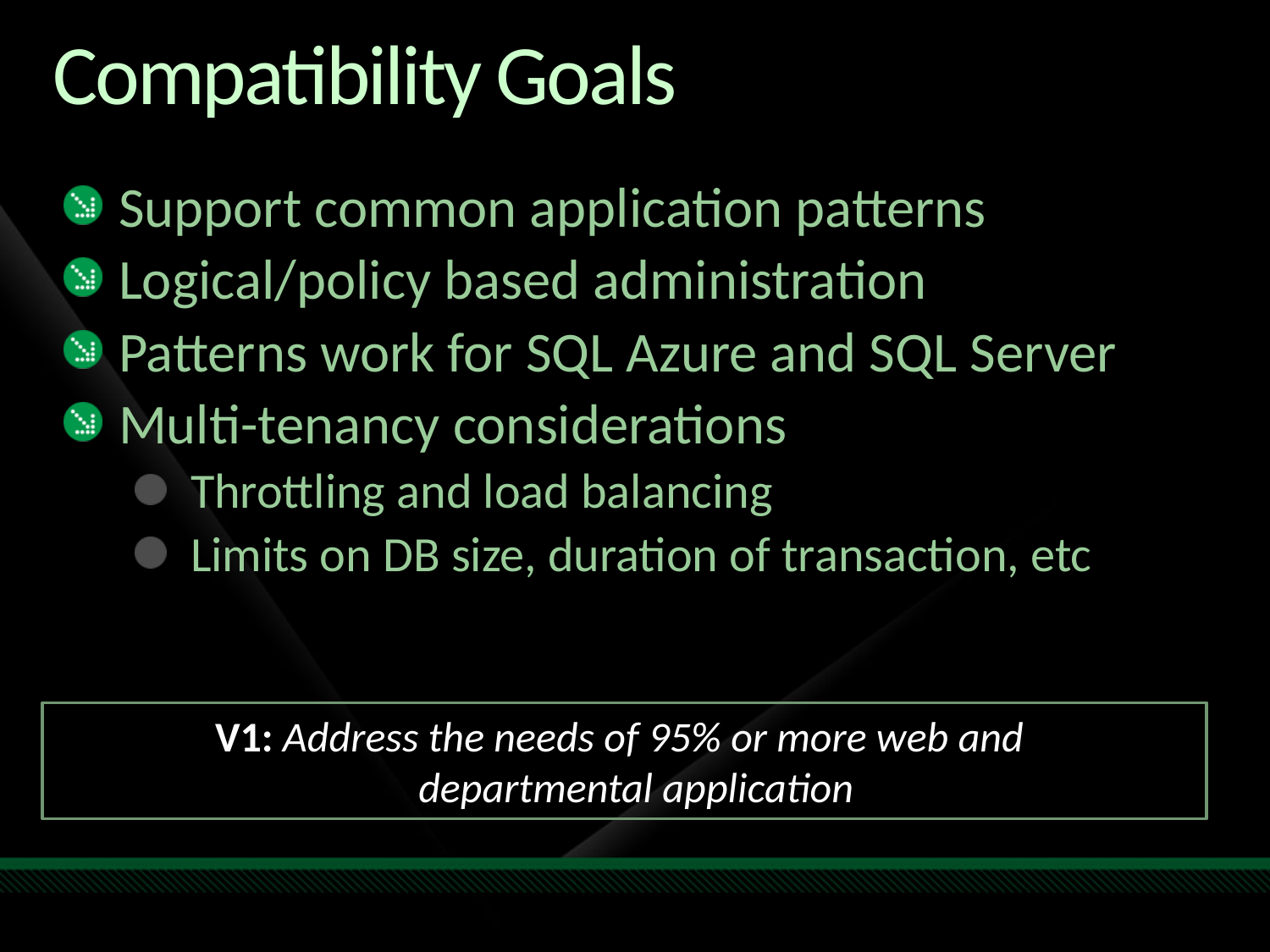

# Compatibility Goals
Support common application patterns
Logical/policy based administration
Patterns work for SQL Azure and SQL Server
Multi-tenancy considerations
Throttling and load balancing
Limits on DB size, duration of transaction, etc

V1: Address the needs of 95% or more web and
departmental application